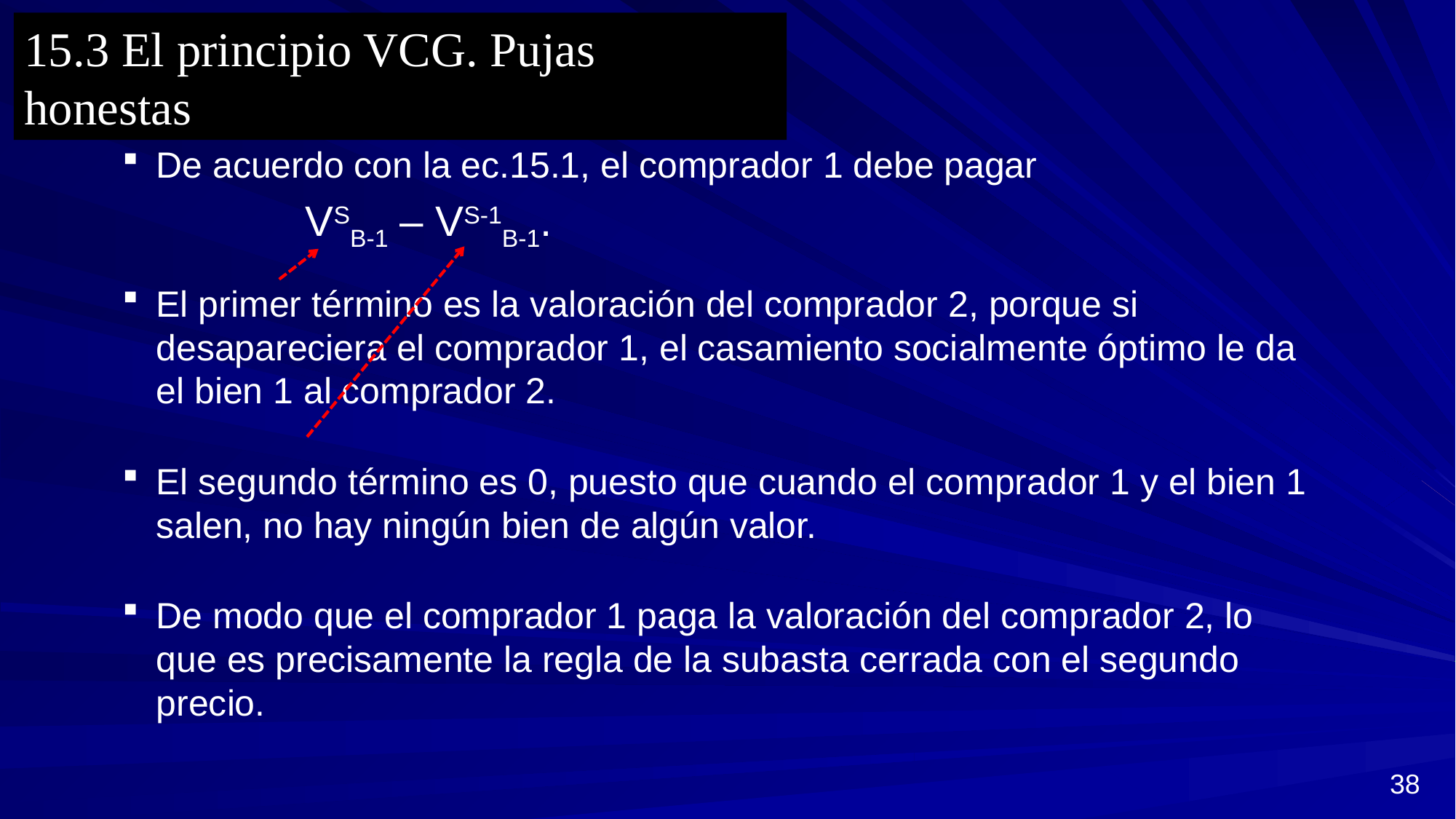

15.3 El principio VCG. Pujas honestas
De acuerdo con la ec.15.1, el comprador 1 debe pagar
                  VSB-1 – VS-1B-1.

El primer término es la valoración del comprador 2, porque si desapareciera el comprador 1, el casamiento socialmente óptimo le da el bien 1 al comprador 2.

El segundo término es 0, puesto que cuando el comprador 1 y el bien 1 salen, no hay ningún bien de algún valor.

De modo que el comprador 1 paga la valoración del comprador 2, lo que es precisamente la regla de la subasta cerrada con el segundo precio.
38